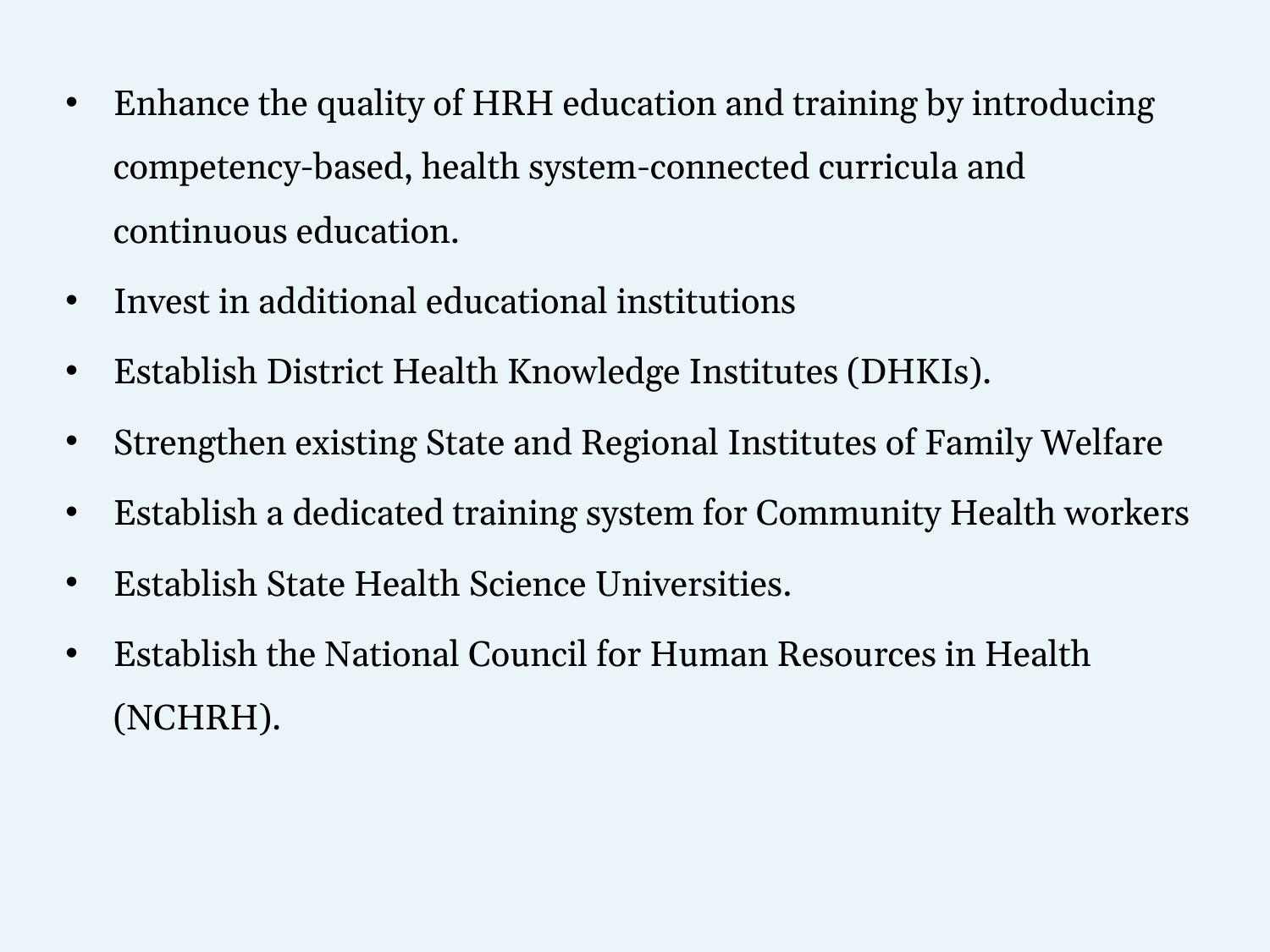

Enhance the quality of HRH education and training by introducing competency-based, health system-connected curricula and continuous education.
Invest in additional educational institutions
Establish District Health Knowledge Institutes (DHKIs).
Strengthen existing State and Regional Institutes of Family Welfare
Establish a dedicated training system for Community Health workers
Establish State Health Science Universities.
Establish the National Council for Human Resources in Health (NCHRH).